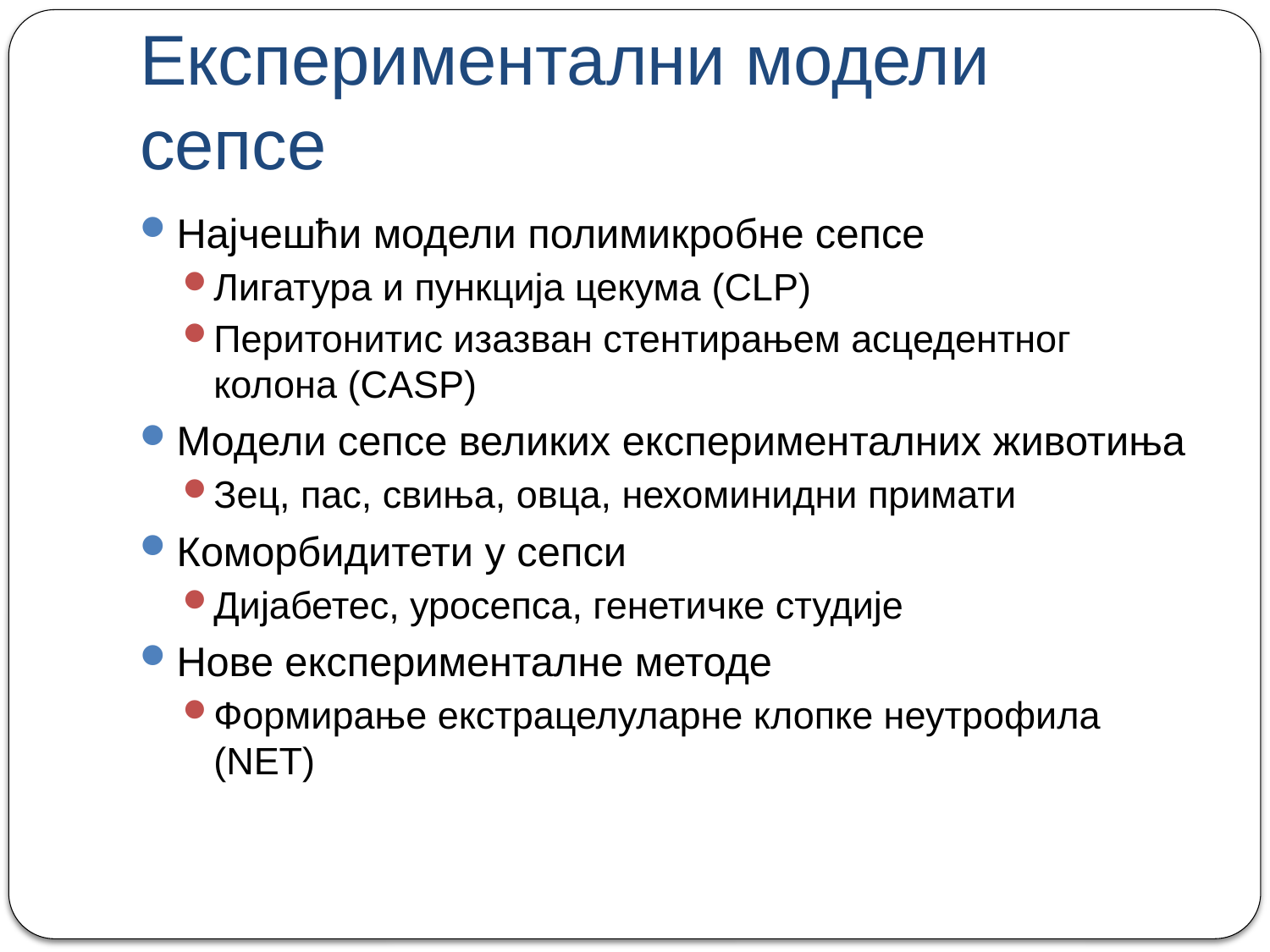

# Експериментални модели сепсе
Најчешћи модели полимикробне сепсе
Лигатура и пункција цекума (CLP)
Перитонитис изазван стентирањем асцедентног колона (CASP)
Модели сепсе великих експерименталних животиња
Зец, пас, свиња, овца, нехоминидни примати
Коморбидитети у сепси
Дијабетес, уросепса, генетичке студије
Нове експерименталне методе
Формирање екстрацелуларне клопке неутрофила (NET)